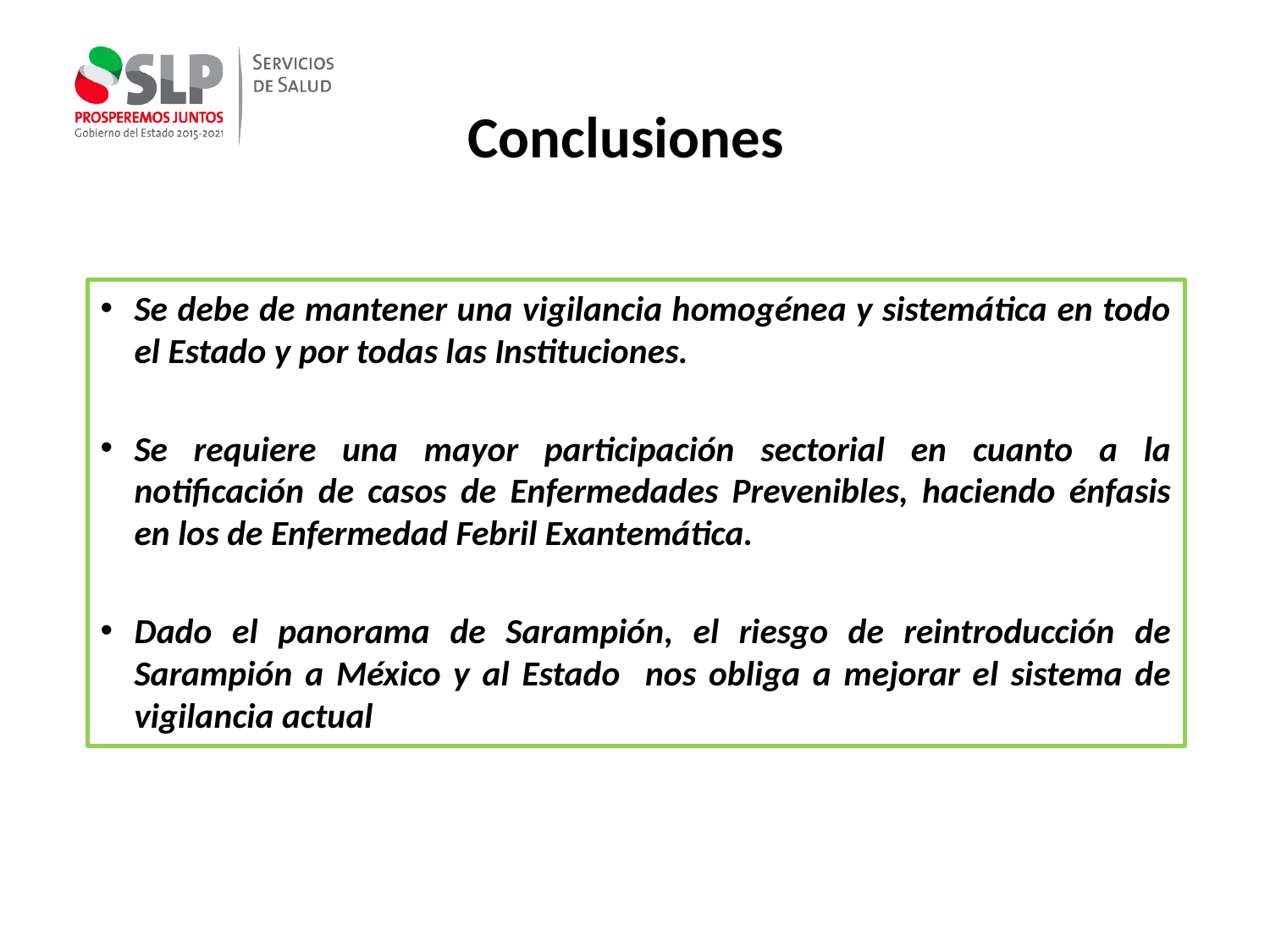

# Conclusiones
Se debe de mantener una vigilancia homogénea y sistemática en todo el Estado y por todas las Instituciones.

Se requiere una mayor participación sectorial en cuanto a la notificación de casos de Enfermedades Prevenibles, haciendo énfasis en los de Enfermedad Febril Exantemática.

Dado el panorama de Sarampión, el riesgo de reintroducción de Sarampión a México y al Estado  nos obliga a mejorar el sistema de vigilancia actual